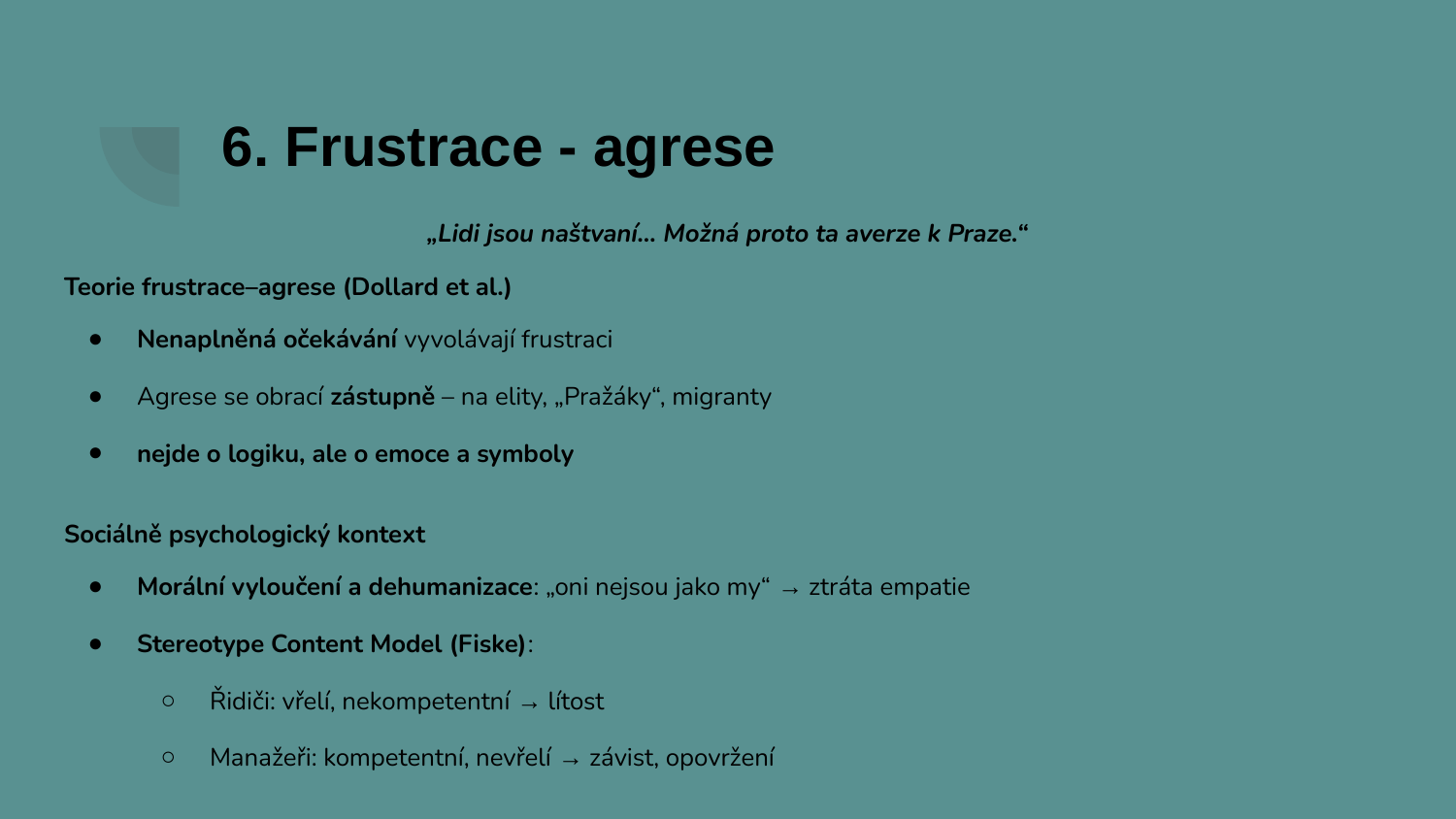

# 6. Frustrace - agrese
„Lidi jsou naštvaní… Možná proto ta averze k Praze.“
Teorie frustrace–agrese (Dollard et al.)
Nenaplněná očekávání vyvolávají frustraci
Agrese se obrací zástupně – na elity, „Pražáky“, migranty
nejde o logiku, ale o emoce a symboly
Sociálně psychologický kontext
Morální vyloučení a dehumanizace: „oni nejsou jako my“ → ztráta empatie
Stereotype Content Model (Fiske):
Řidiči: vřelí, nekompetentní → lítost
Manažeři: kompetentní, nevřelí → závist, opovržení